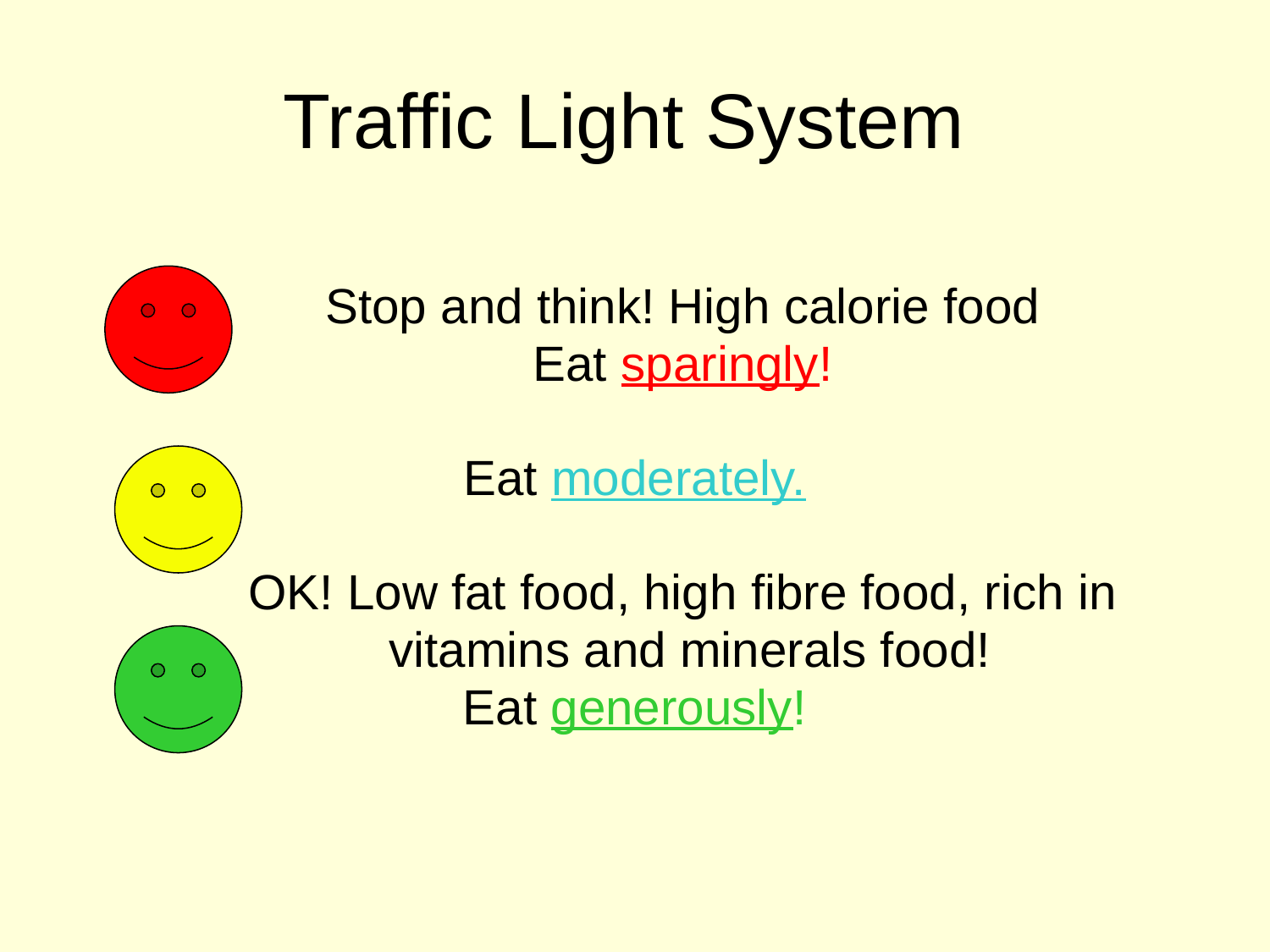

# Traffic Light System

       Stop and think! High calorie food
       Eat sparingly!

Eat moderately.

       OK! Low fat food, high fibre food, rich in
         vitamins and minerals food!
Eat generously!